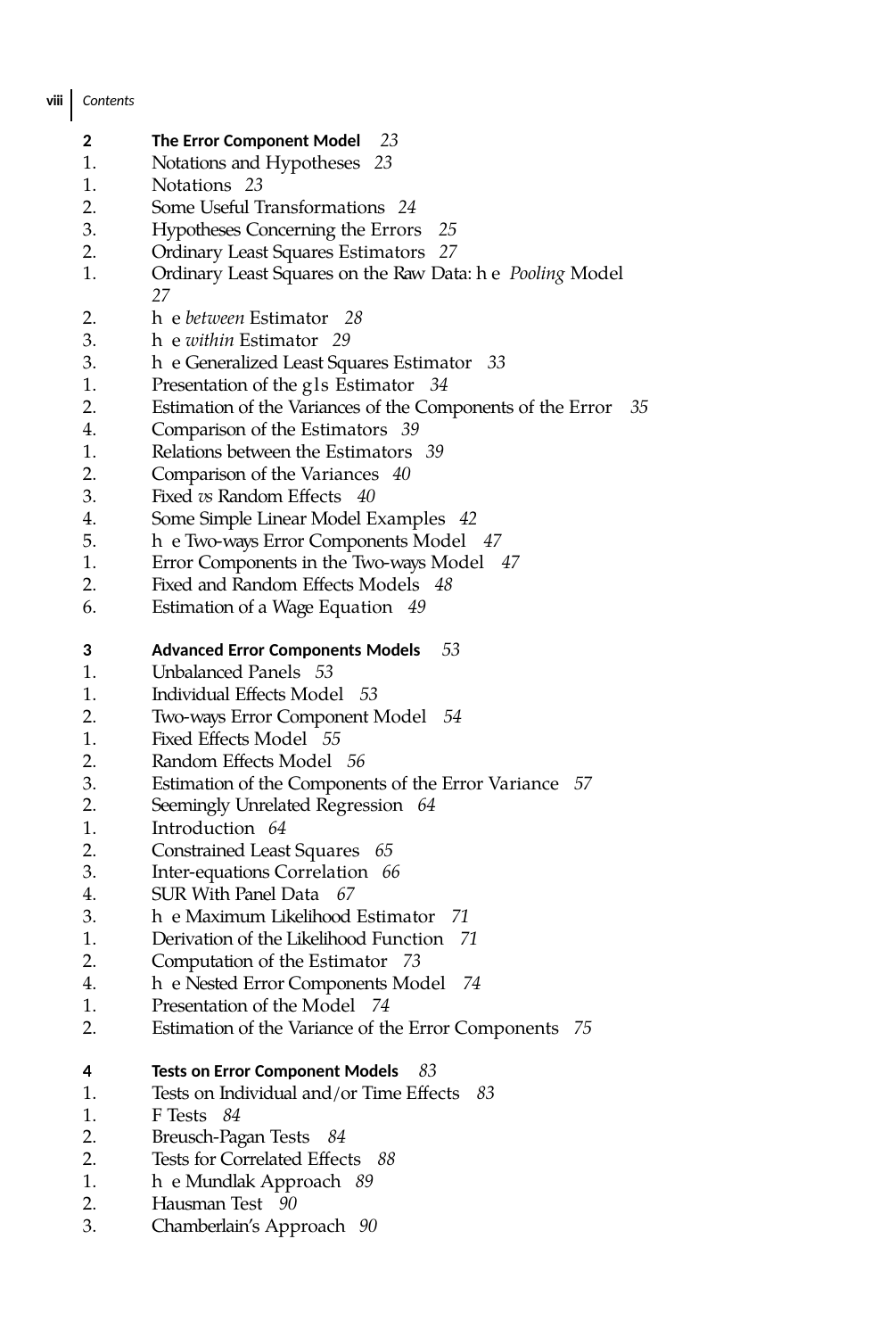

viii
Contents

The Error Component Model  23
Notations and Hypotheses 23
Notations 23
Some Useful Transformations 24
Hypotheses Concerning the Errors  25
Ordinary Least Squares Estimators 27
Ordinary Least Squares on the Raw Data: he Pooling Model  27
he between Estimator  28
he within Estimator 29
he Generalized Least Squares Estimator  33
Presentation of the gls Estimator  34
Estimation of the Variances of the Components of the Error  35
Comparison of the Estimators 39
Relations between the Estimators 39
Comparison of the Variances 40
Fixed vs Random Effects  40
Some Simple Linear Model Examples 42
he Two-ways Error Components Model  47
Error Components in the Two-ways Model  47
Fixed and Random Effects Models  48
Estimation of a Wage Equation  49

Advanced Error Components Models  53
Unbalanced Panels  53
Individual Effects Model  53
Two-ways Error Component Model  54
Fixed Effects Model  55
Random Effects Model  56
Estimation of the Components of the Error Variance  57
Seemingly Unrelated Regression 64
Introduction 64
Constrained Least Squares  65
Inter-equations Correlation 66
SUR With Panel Data  67
he Maximum Likelihood Estimator  71
Derivation of the Likelihood Function  71
Computation of the Estimator  73
he Nested Error Components Model  74
Presentation of the Model  74
Estimation of the Variance of the Error Components  75

Tests on Error Component Models  83
Tests on Individual and/or Time Effects  83
F Tests  84
Breusch-Pagan Tests  84
Tests for Correlated Effects  88
he Mundlak Approach 89
Hausman Test  90
Chamberlain’s Approach 90